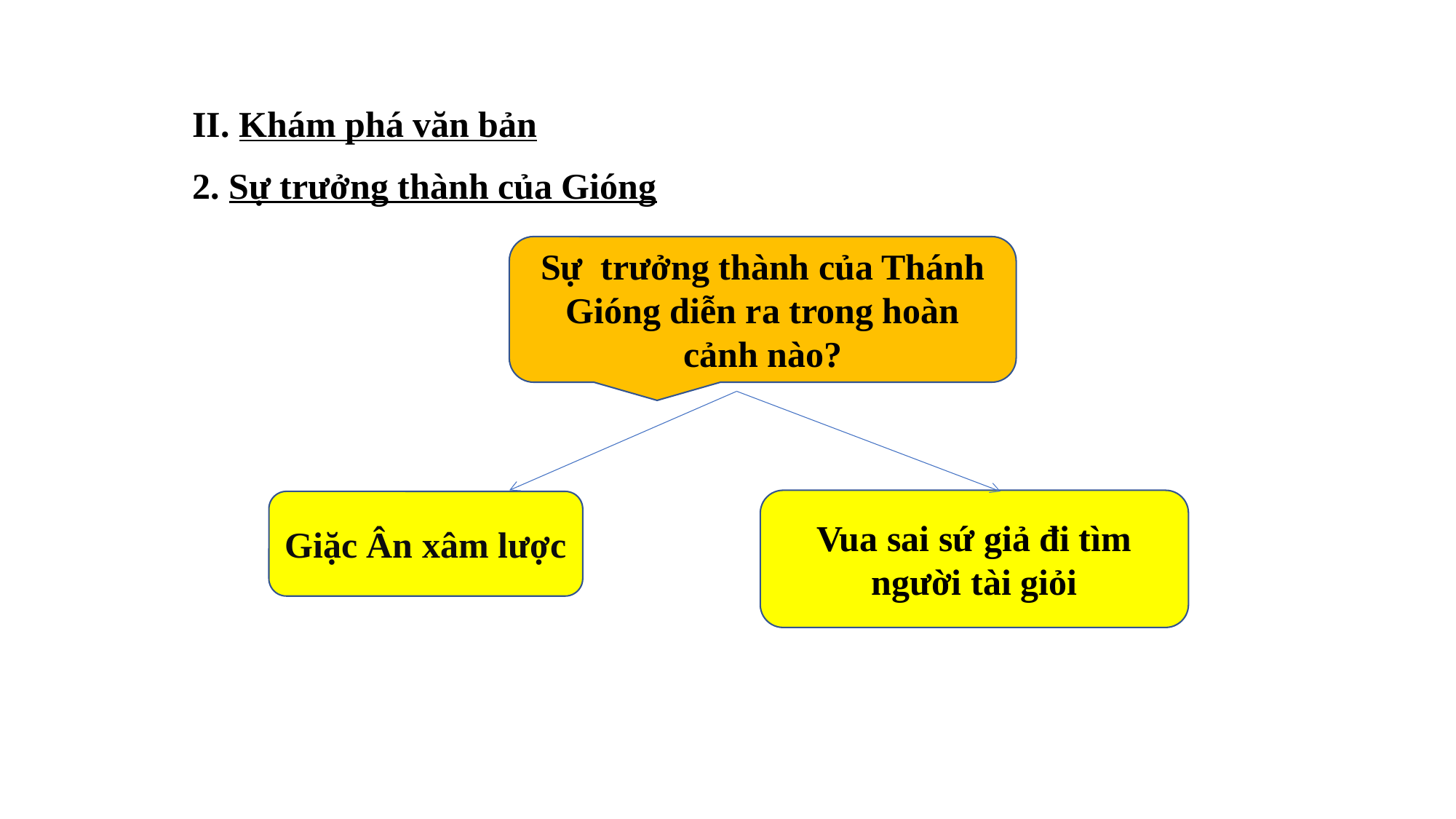

II. Khám phá văn bản
2. Sự trưởng thành của Gióng
Sự  trưởng thành của Thánh Gióng diễn ra trong hoàn cảnh nào?

Vua sai sứ giả đi tìm người tài giỏi

Giặc Ân xâm lược